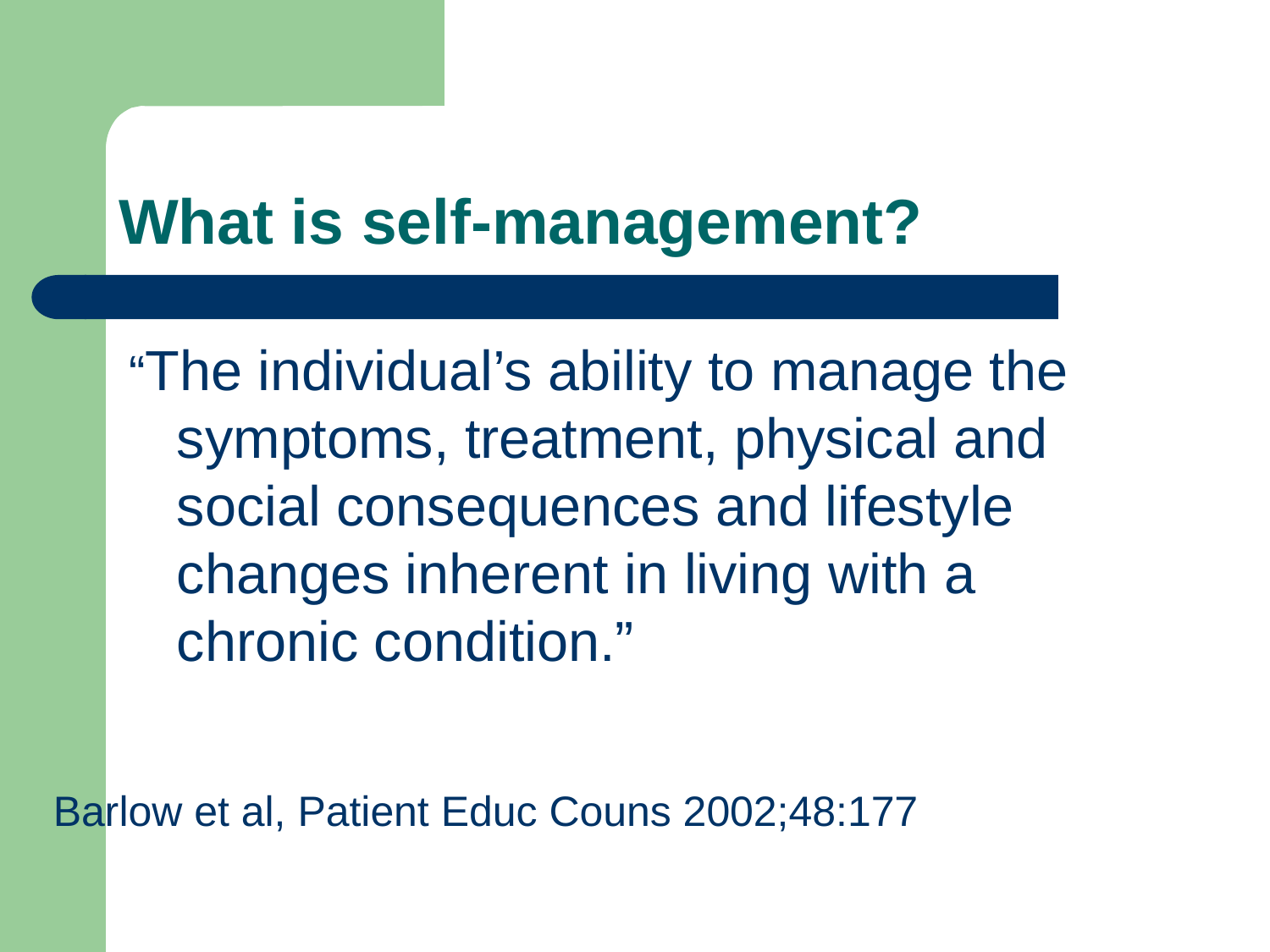

# What is self-management?
“The individual’s ability to manage the symptoms, treatment, physical and social consequences and lifestyle changes inherent in living with a chronic condition.”
Barlow et al, Patient Educ Couns 2002;48:177